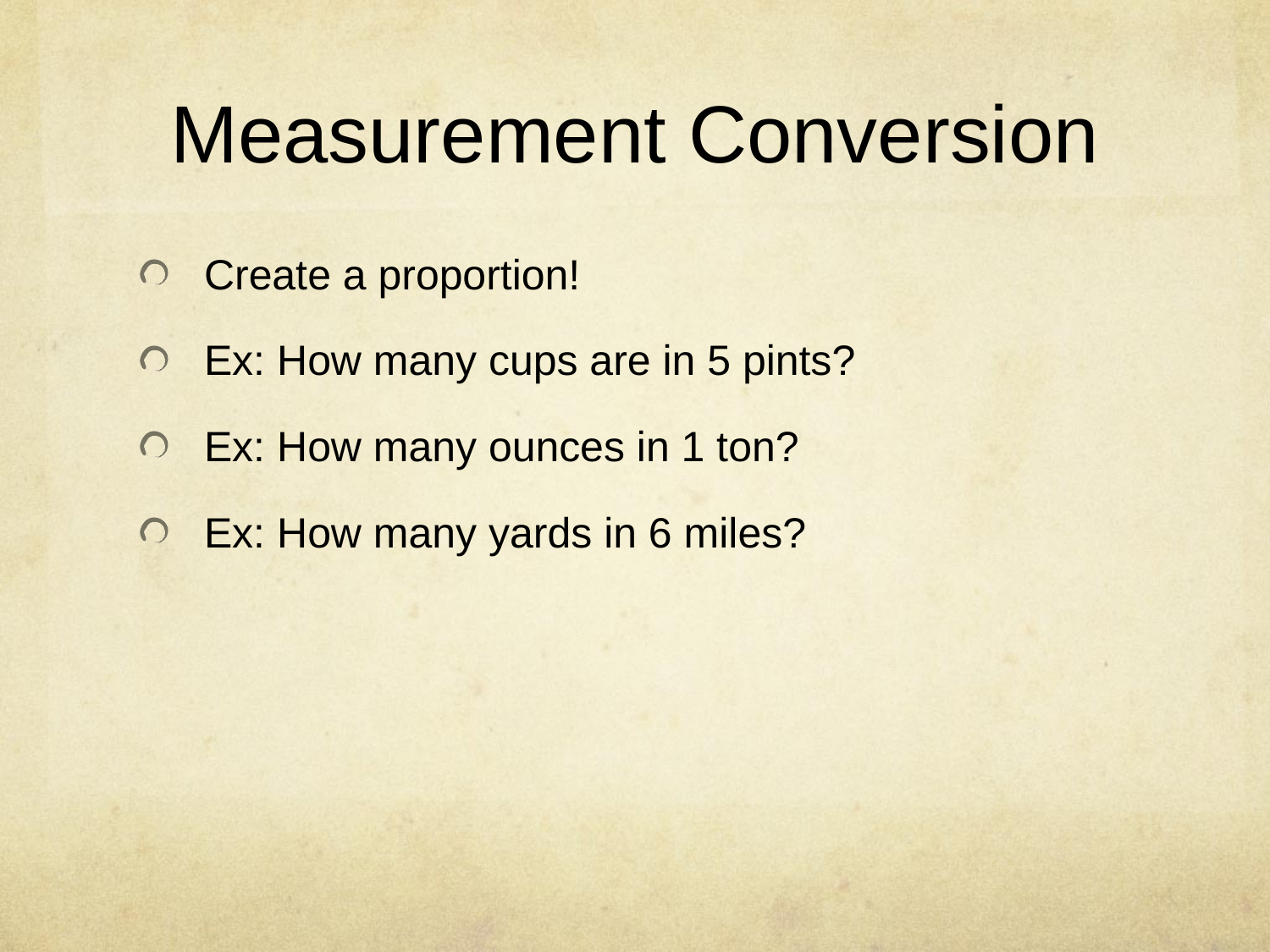

# Measurement Conversion
Create a proportion!
Ex: How many cups are in 5 pints?
Ex: How many ounces in 1 ton?
Ex: How many yards in 6 miles?